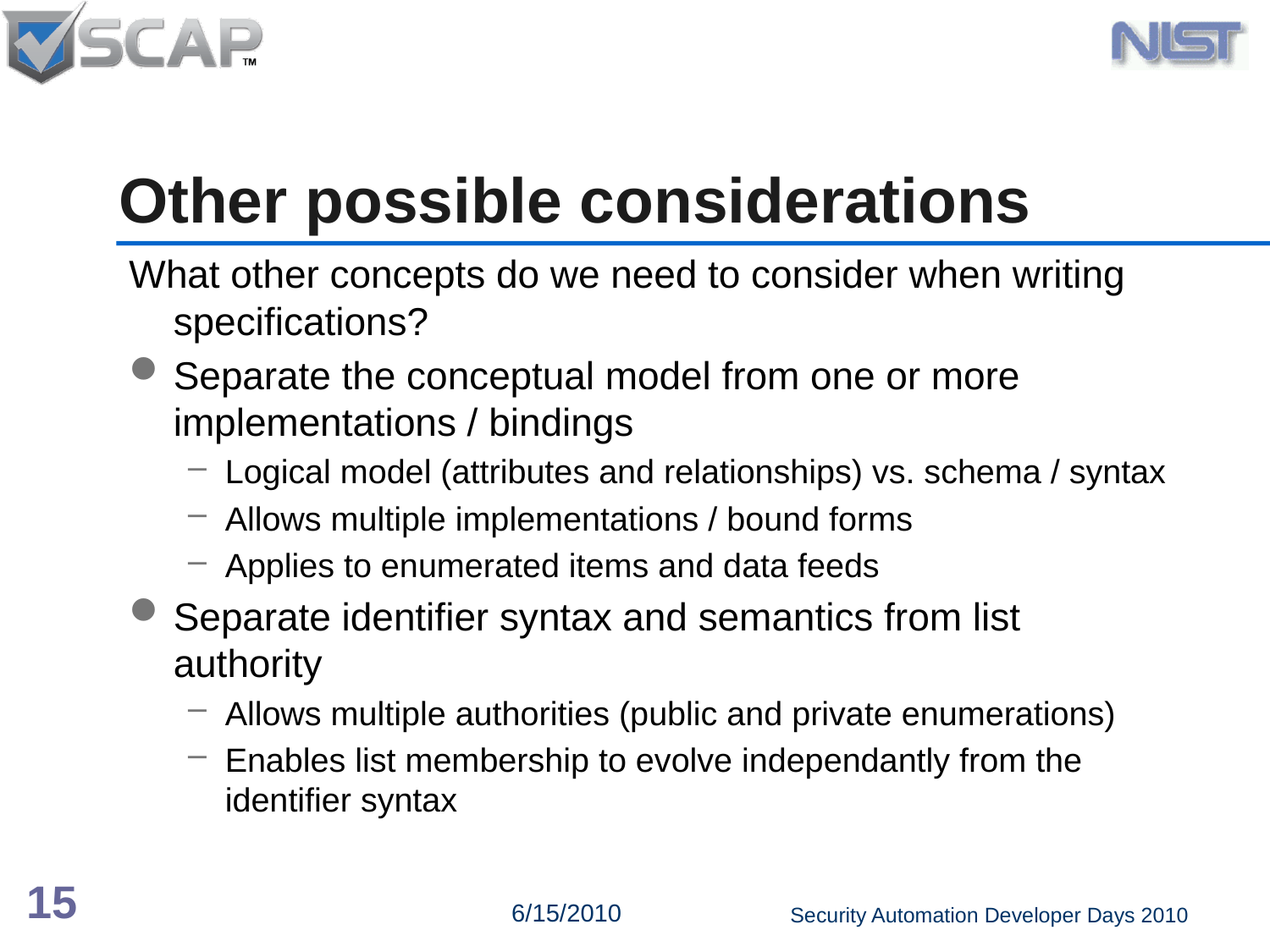

# Other possible considerations
What other concepts do we need to consider when writing specifications?
Separate the conceptual model from one or more implementations / bindings
Logical model (attributes and relationships) vs. schema / syntax
Allows multiple implementations / bound forms
Applies to enumerated items and data feeds
Separate identifier syntax and semantics from list authority
Allows multiple authorities (public and private enumerations)
Enables list membership to evolve independantly from the identifier syntax
15
6/15/2010
Security Automation Developer Days 2010